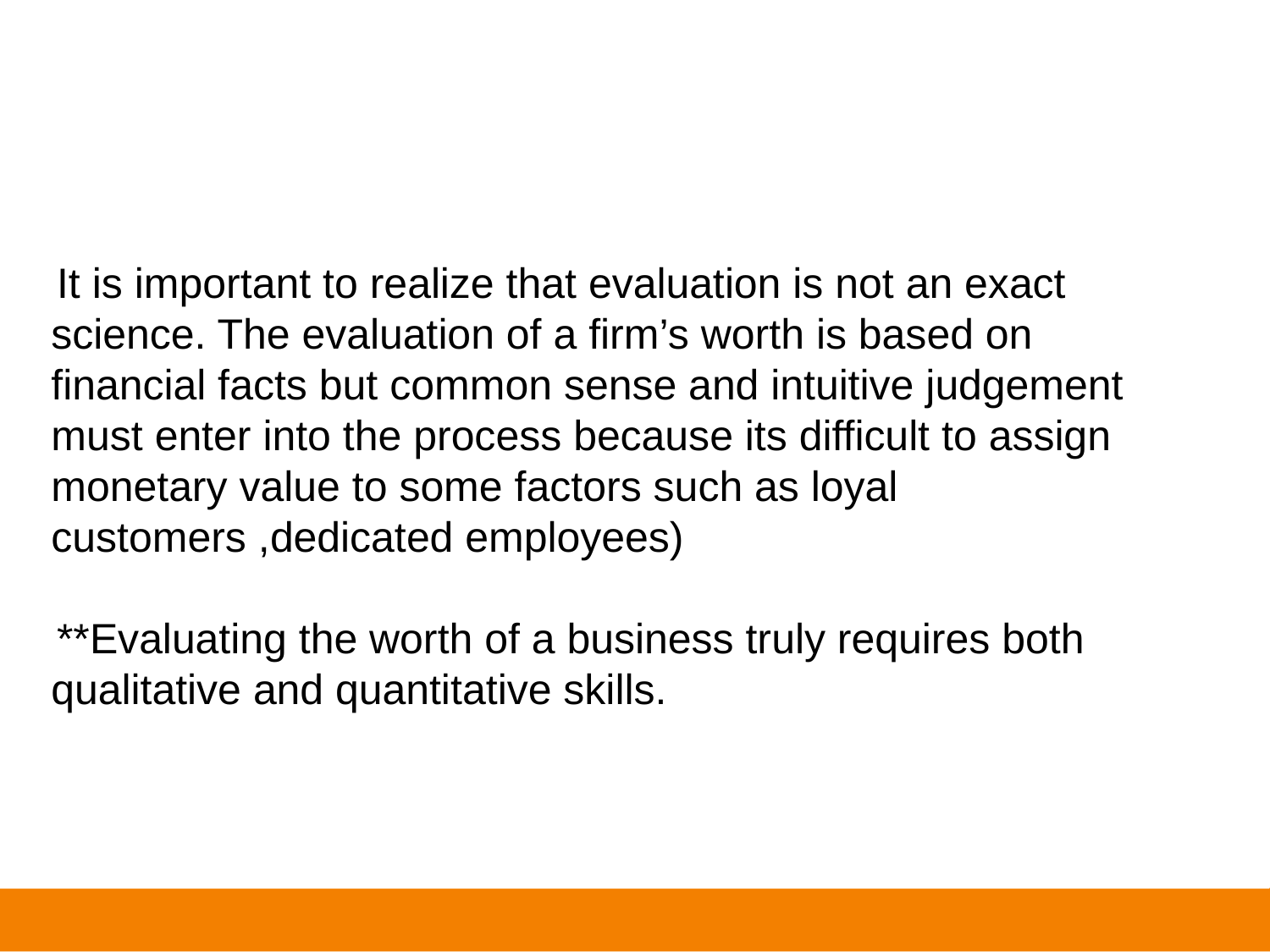

It is important to realize that evaluation is not an exact science. The evaluation of a firm’s worth is based on financial facts but common sense and intuitive judgement must enter into the process because its difficult to assign monetary value to some factors such as loyal customers ,dedicated employees)

**Evaluating the worth of a business truly requires both qualitative and quantitative skills.